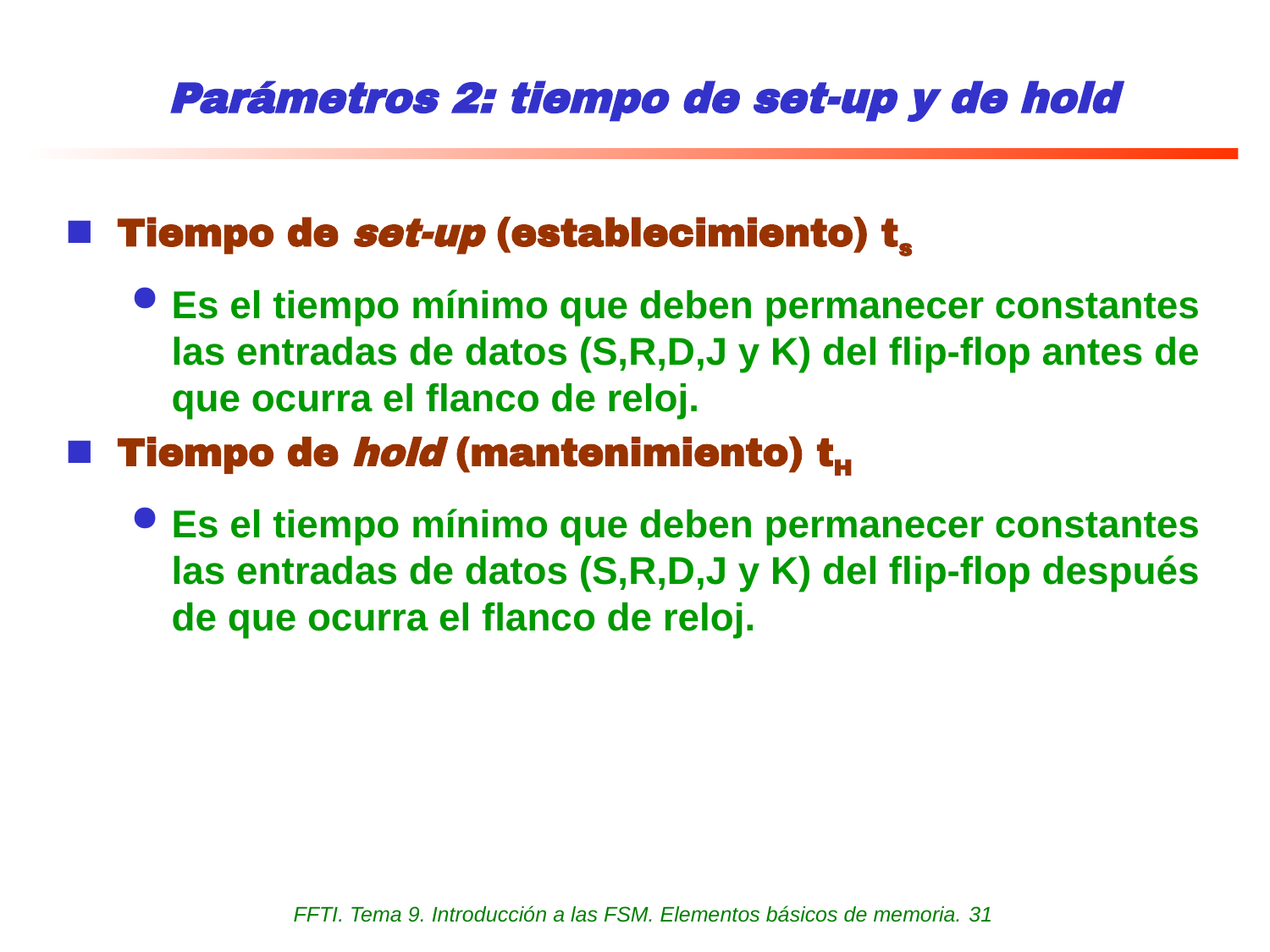

# Parámetros 2: tiempo de set-up y de hold
Tiempo de set-up (establecimiento) ts
Es el tiempo mínimo que deben permanecer constantes las entradas de datos (S,R,D,J y K) del flip-flop antes de que ocurra el flanco de reloj.
Tiempo de hold (mantenimiento) tH
Es el tiempo mínimo que deben permanecer constantes las entradas de datos (S,R,D,J y K) del flip-flop después de que ocurra el flanco de reloj.

FFTI. Tema 9. Introducción a las FSM. Elementos básicos de memoria. 31